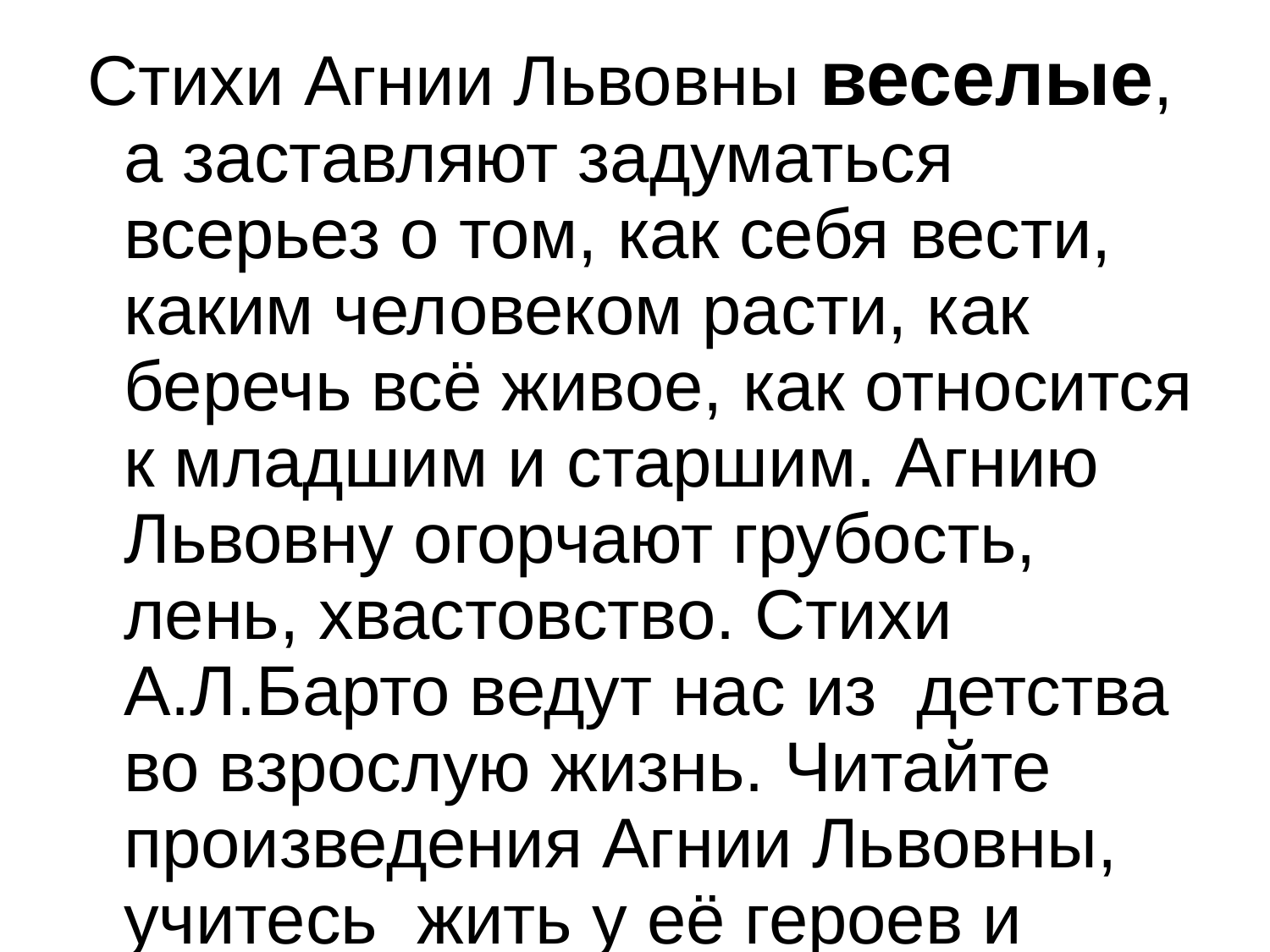

Стихи Агнии Львовны веселые, а заставляют задуматься всерьез о том, как себя вести, каким человеком расти, как беречь всё живое, как относится к младшим и старшим. Агнию Львовну огорчают грубость, лень, хвастовство. Стихи А.Л.Барто ведут нас из  детства во взрослую жизнь. Читайте произведения Агнии Львовны, учитесь  жить у её героев и  воспитывать свой характер.